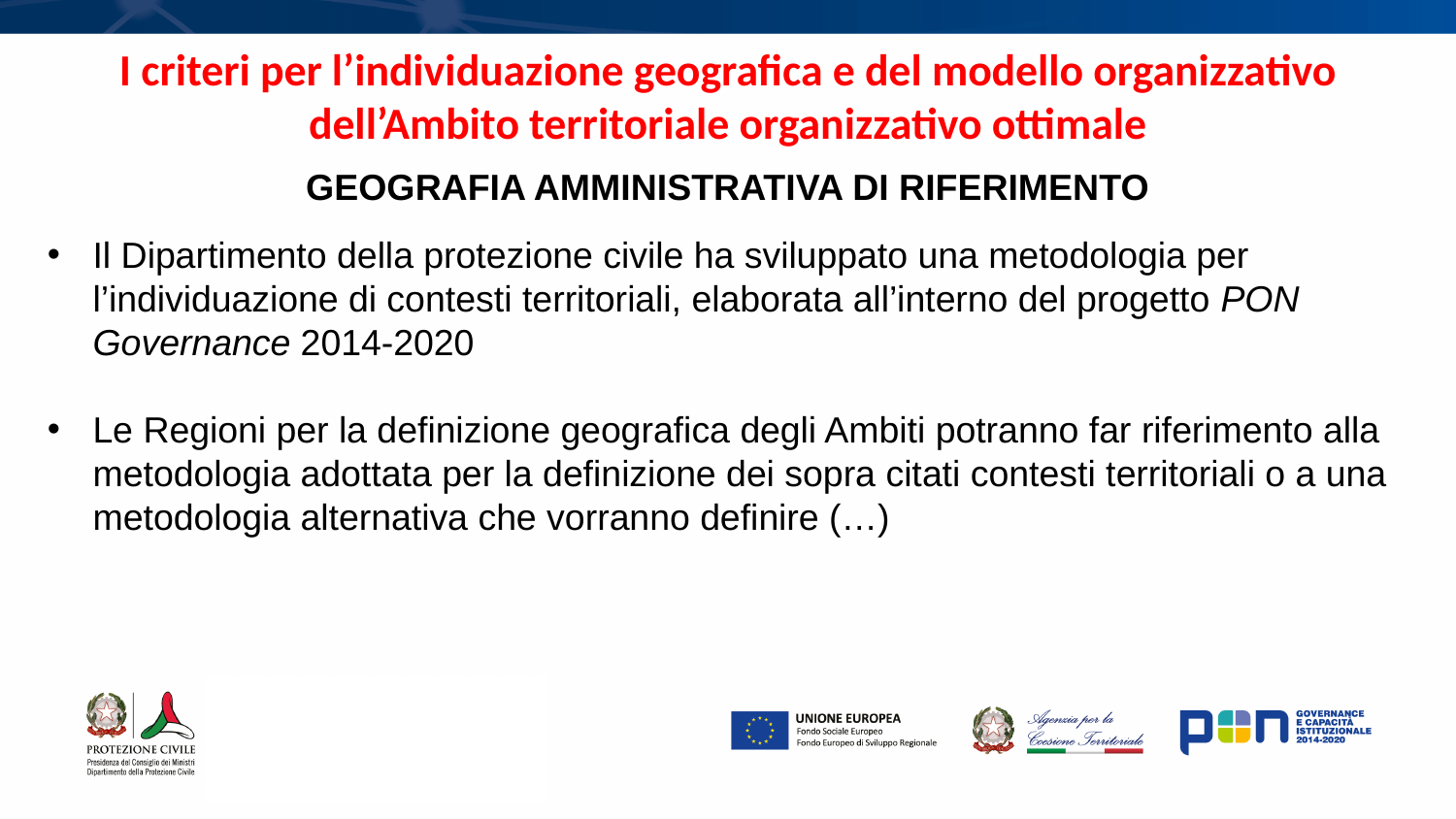

I criteri per l’individuazione geografica e del modello organizzativo dell’Ambito territoriale organizzativo ottimale
GEOGRAFIA AMMINISTRATIVA DI RIFERIMENTO

Il Dipartimento della protezione civile ha sviluppato una metodologia per l’individuazione di contesti territoriali, elaborata all’interno del progetto PON Governance 2014-2020

Le Regioni per la definizione geografica degli Ambiti potranno far riferimento alla metodologia adottata per la definizione dei sopra citati contesti territoriali o a una metodologia alternativa che vorranno definire (…)